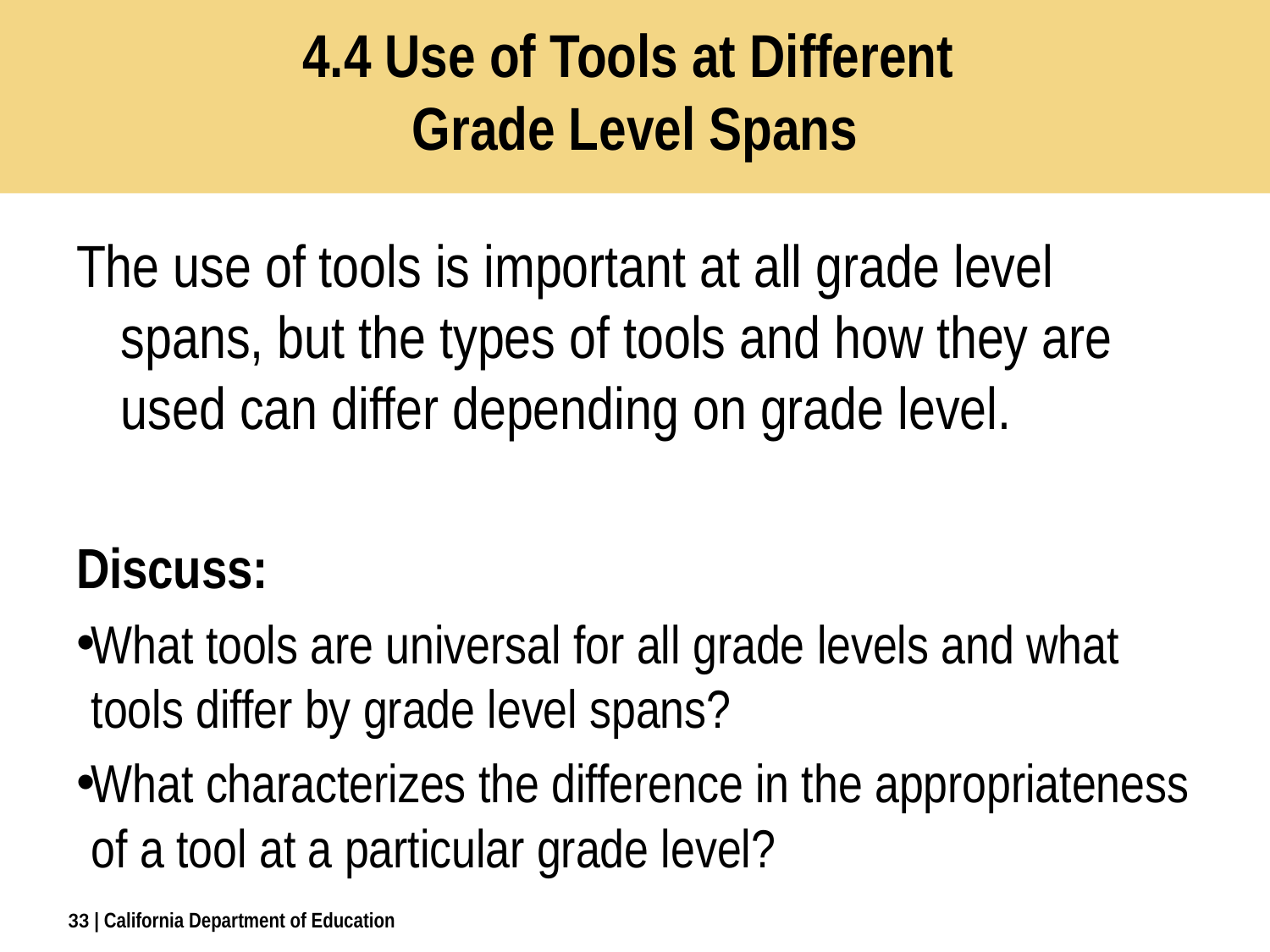

# 4.4 Use of Tools at Different Grade Level Spans
The use of tools is important at all grade level spans, but the types of tools and how they are used can differ depending on grade level.

Discuss:
What tools are universal for all grade levels and what tools differ by grade level spans?
What characterizes the difference in the appropriateness of a tool at a particular grade level?

33
| California Department of Education